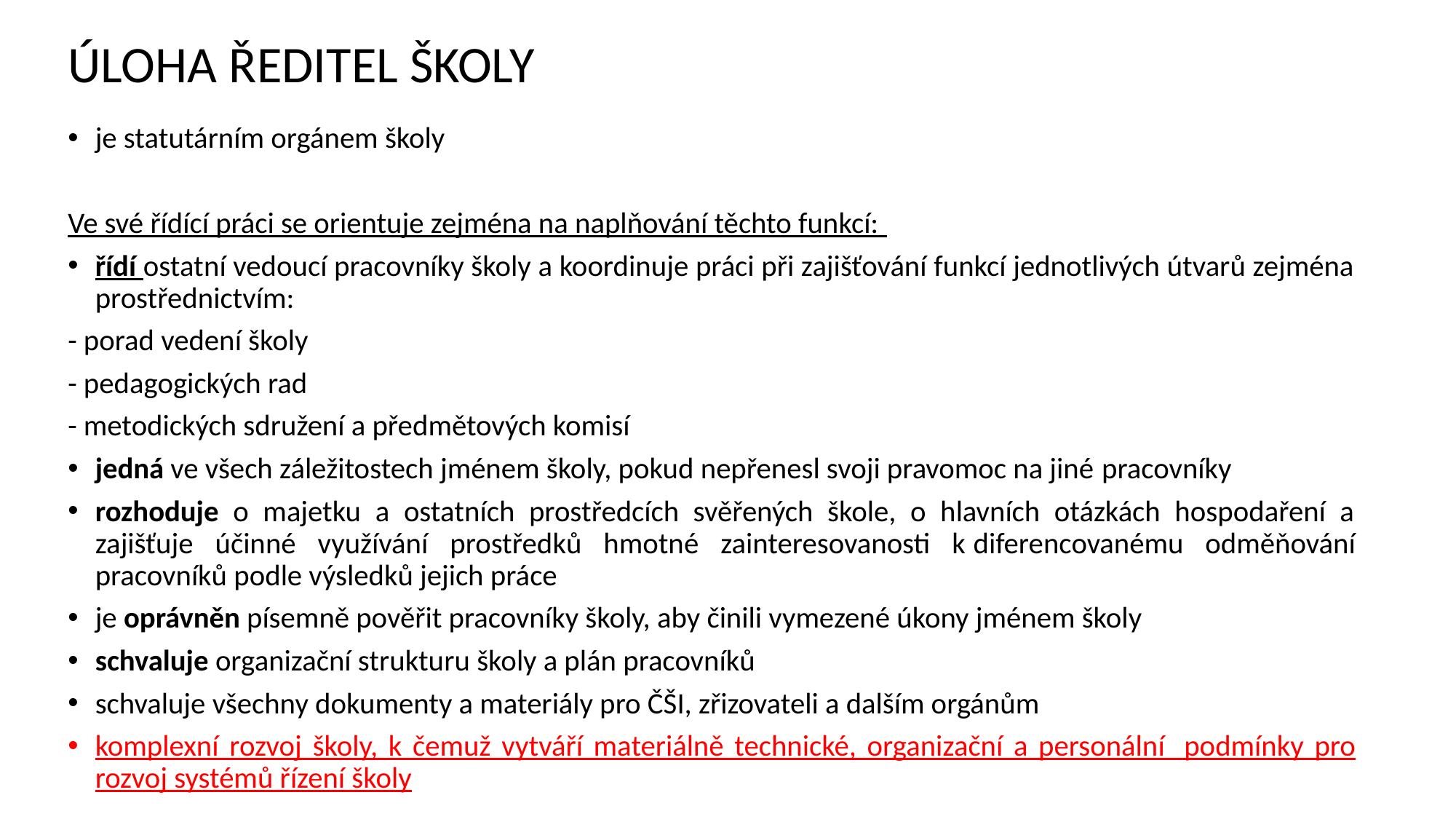

# ÚLOHA ŘEDITEL ŠKOLY
je statutárním orgánem školy

Ve své řídící práci se orientuje zejména na naplňování těchto funkcí:
řídí ostatní vedoucí pracovníky školy a koordinuje práci při zajišťování funkcí jednotlivých útvarů zejména prostřednictvím:
- porad vedení školy
- pedagogických rad
- metodických sdružení a předmětových komisí
jedná ve všech záležitostech jménem školy, pokud nepřenesl svoji pravomoc na jiné pracovníky
rozhoduje o majetku a ostatních prostředcích svěřených škole, o hlavních otázkách hospodaření a zajišťuje účinné využívání prostředků hmotné zainteresovanosti k diferencovanému odměňování pracovníků podle výsledků jejich práce
je oprávněn písemně pověřit pracovníky školy, aby činili vymezené úkony jménem školy
schvaluje organizační strukturu školy a plán pracovníků
schvaluje všechny dokumenty a materiály pro ČŠI, zřizovateli a dalším orgánům
komplexní rozvoj školy, k čemuž vytváří materiálně technické, organizační a personální  podmínky pro rozvoj systémů řízení školy